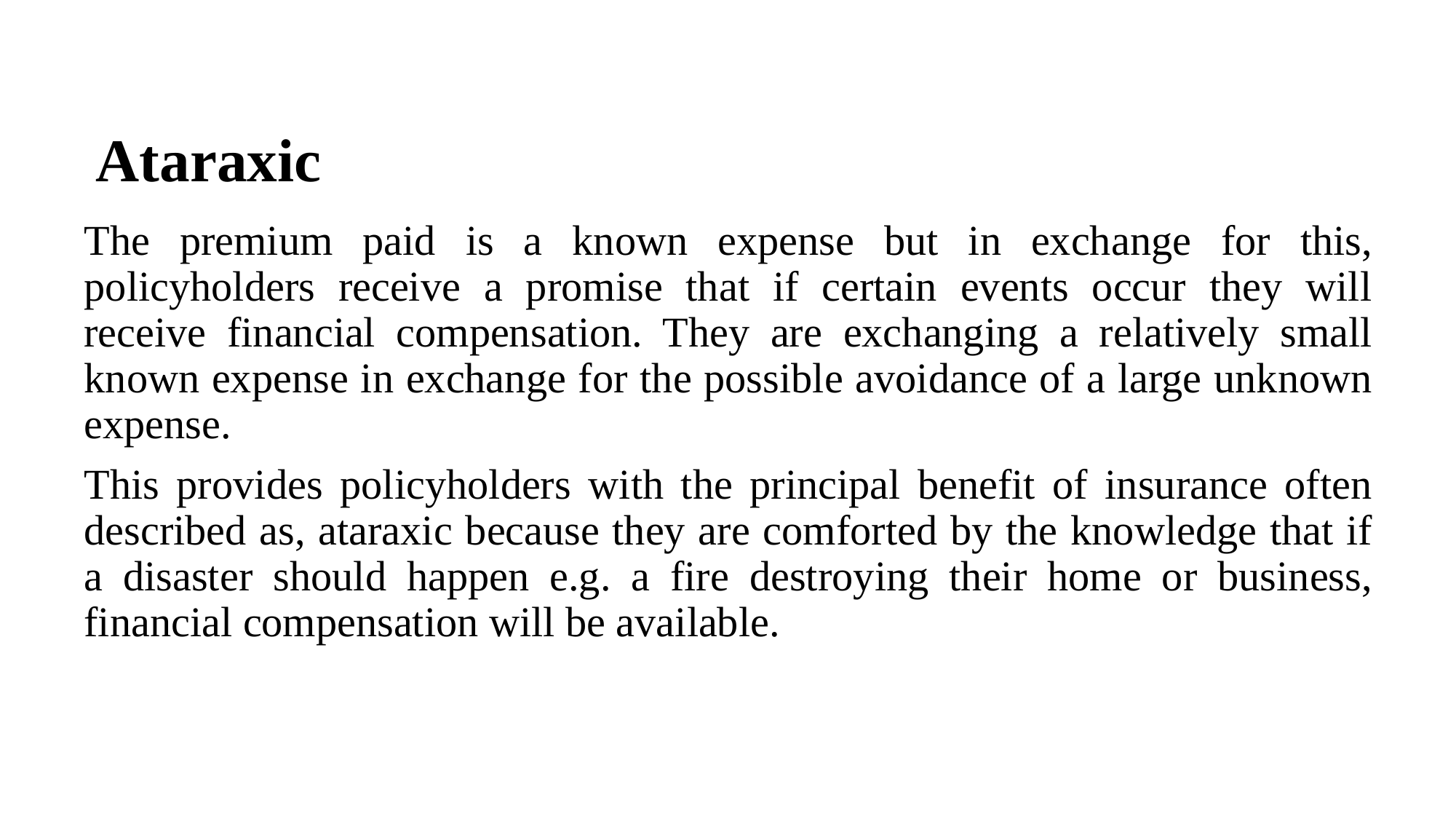

# Ataraxic
The premium paid is a known expense but in exchange for this, policyholders receive a promise that if certain events occur they will receive financial compensation. They are exchanging a relatively small known expense in exchange for the possible avoidance of a large unknown expense.
This provides policyholders with the principal benefit of insurance often described as, ataraxic because they are comforted by the knowledge that if a disaster should happen e.g. a fire destroying their home or business, financial compensation will be available.